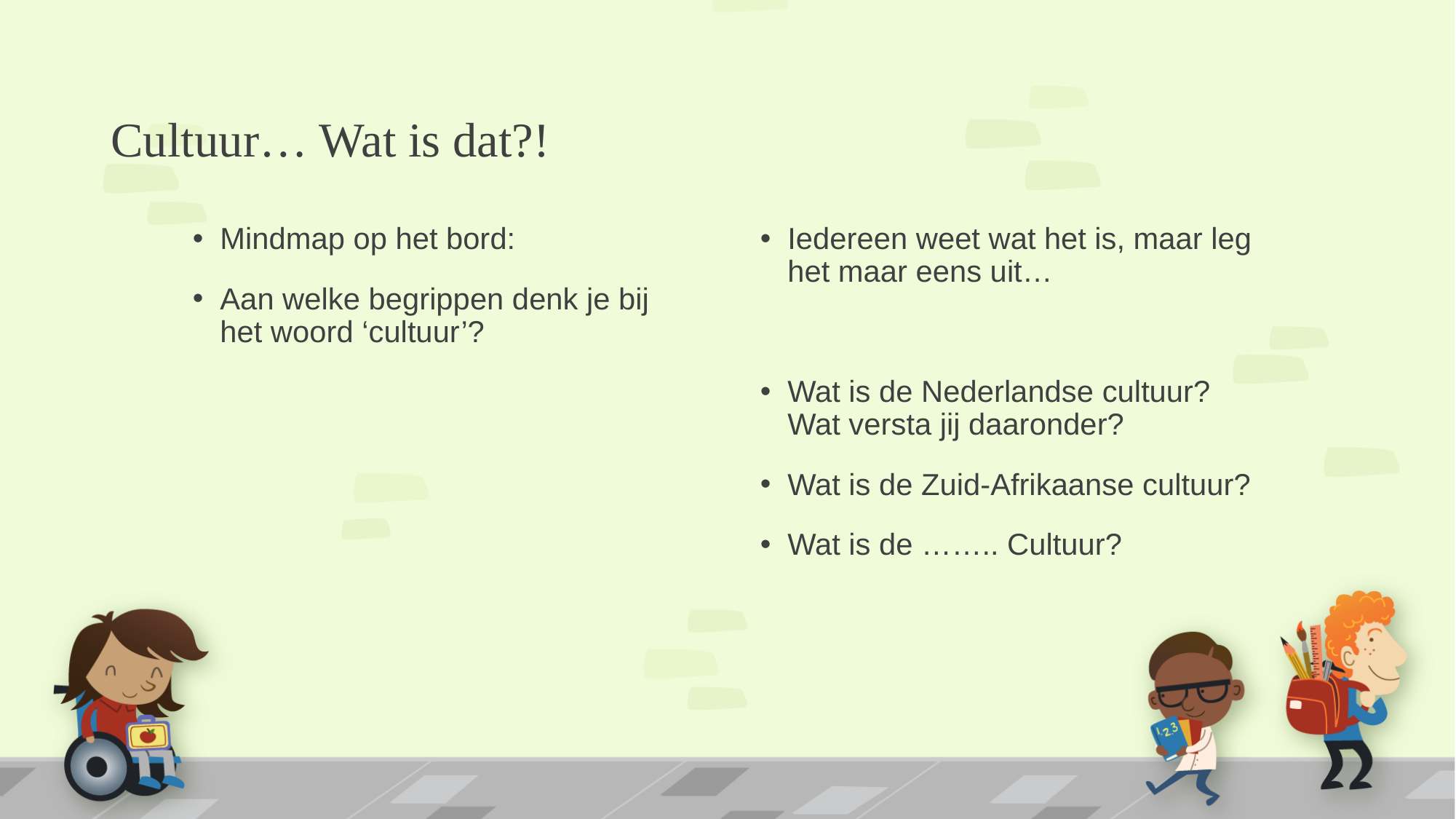

# Cultuur… Wat is dat?!
Mindmap op het bord:
Aan welke begrippen denk je bij het woord ‘cultuur’?

Iedereen weet wat het is, maar leg het maar eens uit…

Wat is de Nederlandse cultuur? Wat versta jij daaronder?
Wat is de Zuid-Afrikaanse cultuur?
Wat is de …….. Cultuur?